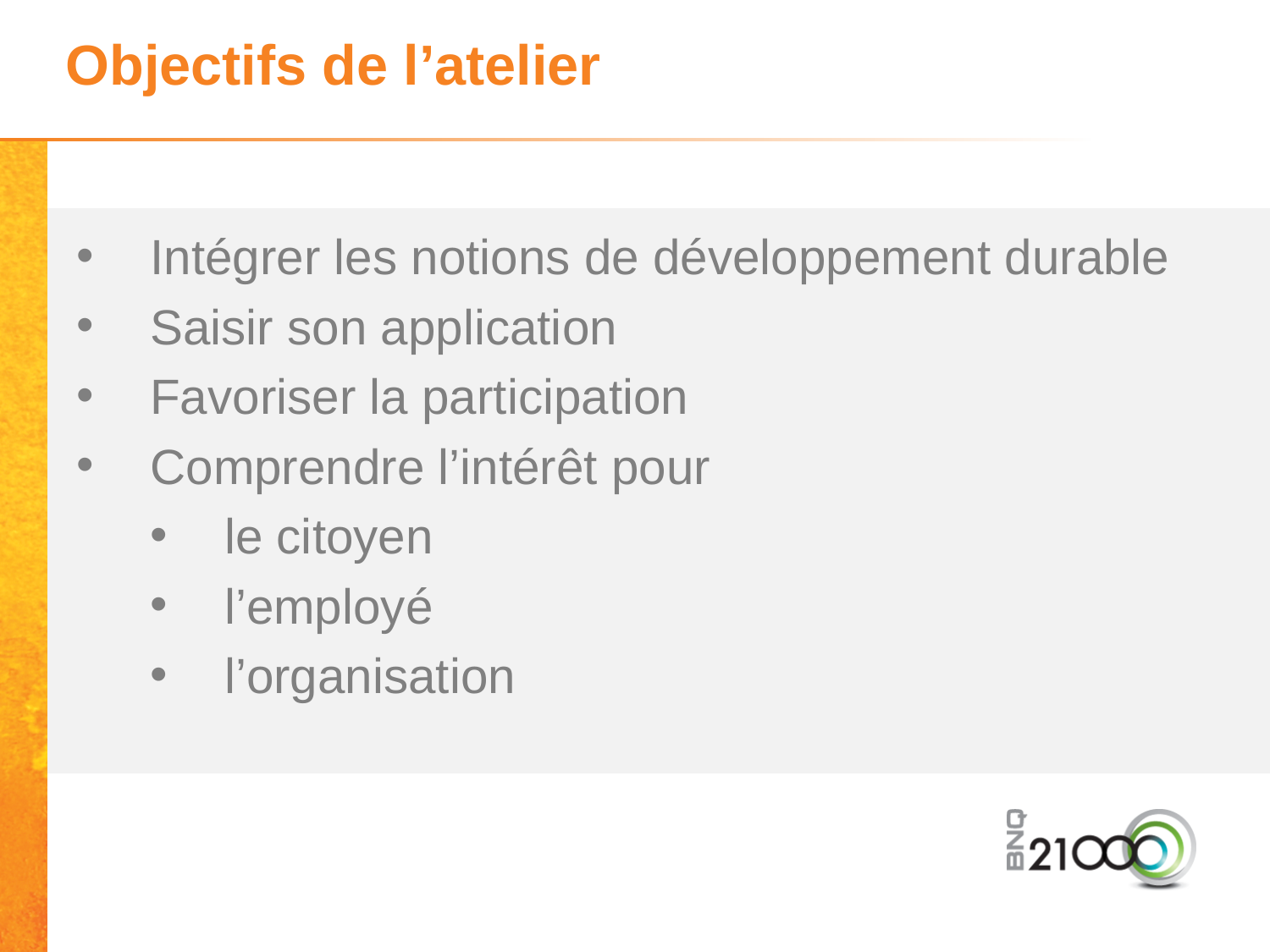

# Objectifs de l’atelier
Intégrer les notions de développement durable
Saisir son application
Favoriser la participation
Comprendre l’intérêt pour
le citoyen
l’employé
l’organisation